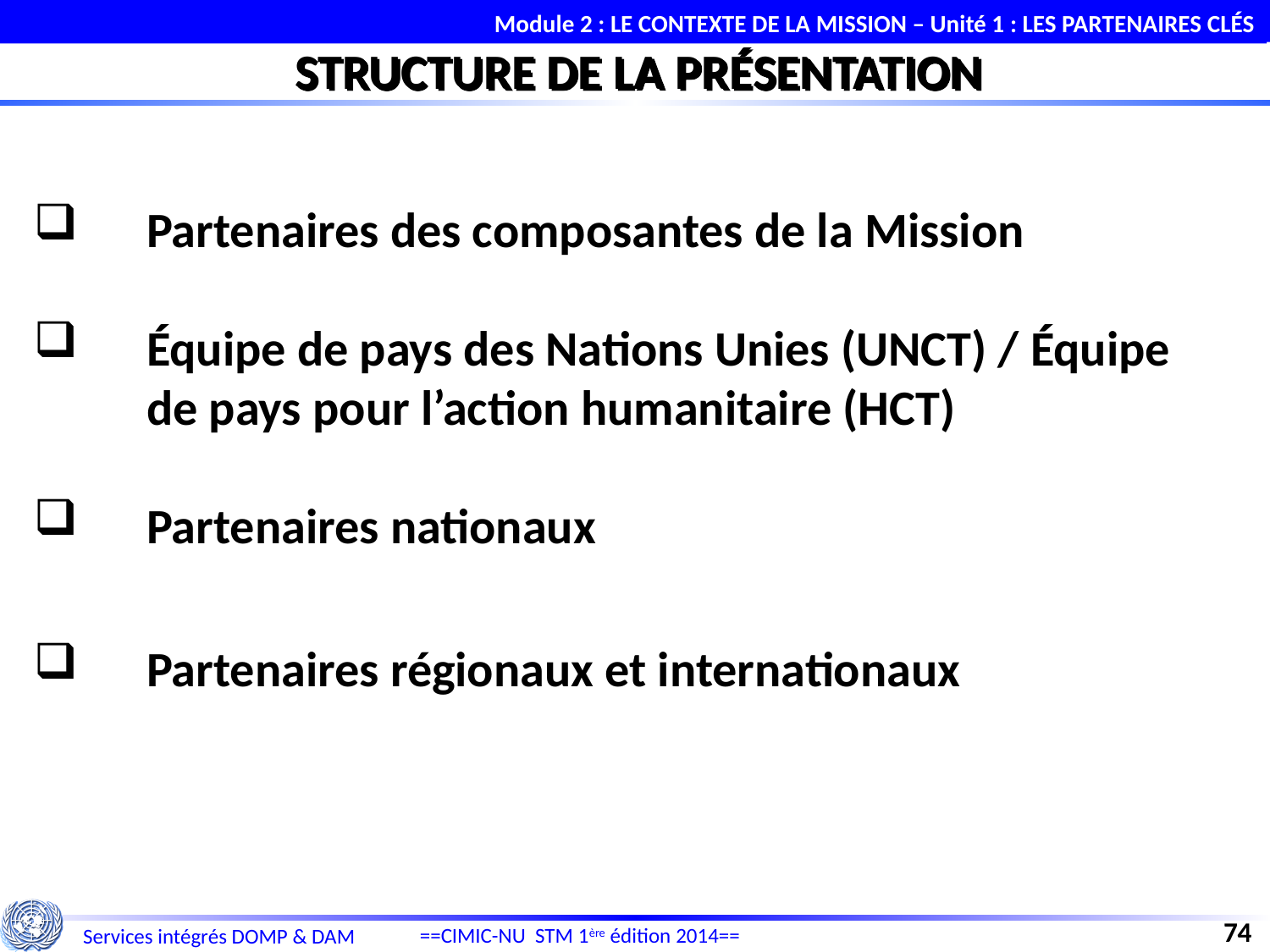

Module 2 : LE CONTEXTE DE LA MISSION – Unité 1 : LES PARTENAIRES CLÉS
STRUCTURE DE LA PRÉSENTATION
Partenaires des composantes de la Mission

Équipe de pays des Nations Unies (UNCT) / Équipe de pays pour l’action humanitaire (HCT)

Partenaires nationaux

Partenaires régionaux et internationaux
74
==CIMIC-NU  STM 1ère édition 2014==
Services intégrés DOMP & DAM